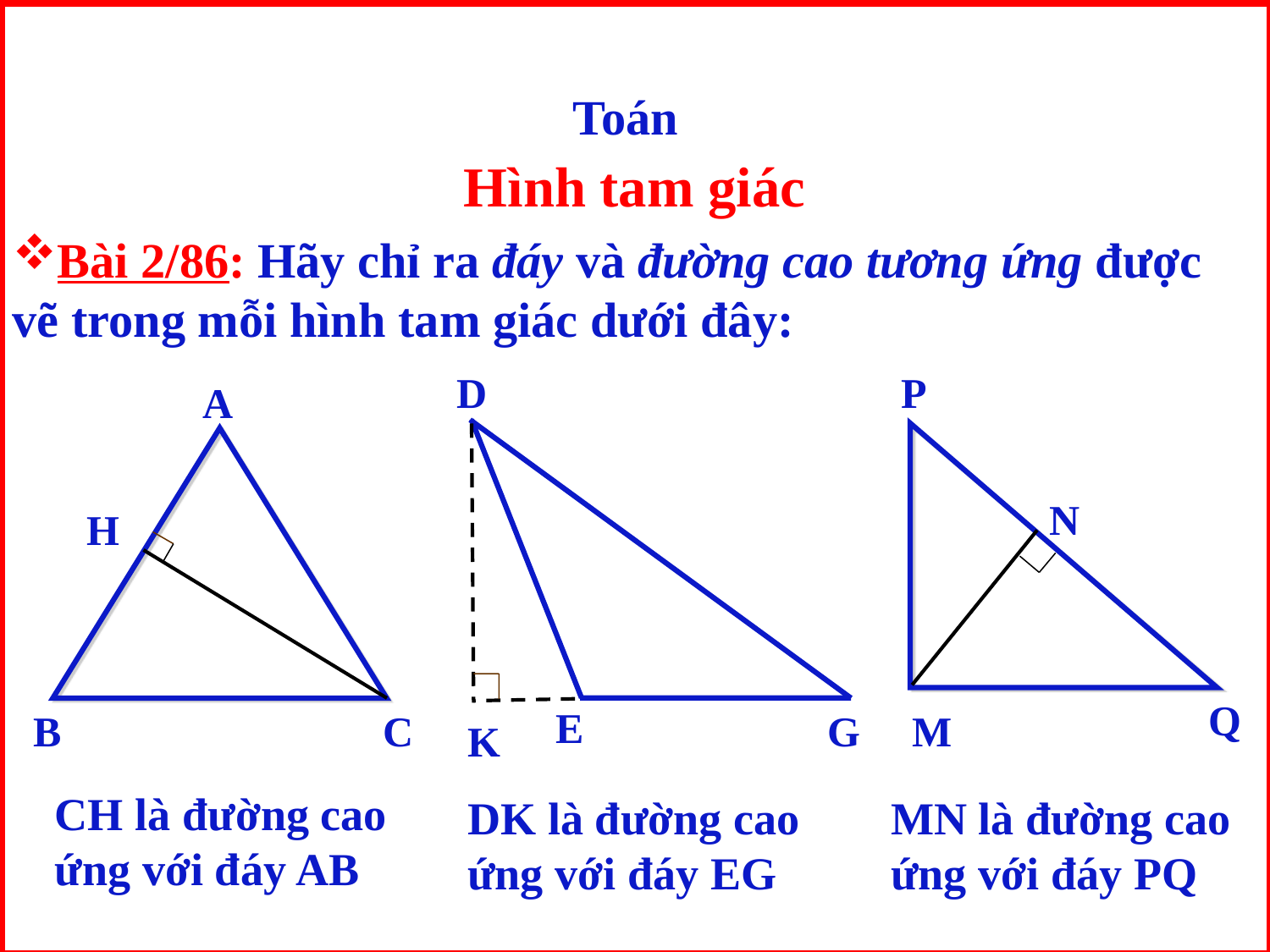

Toán
Hình tam giác
Bài 2/86: Hãy chỉ ra đáy và đường cao tương ứng được vẽ trong mỗi hình tam giác dưới đây:
D

E
G

P

Q
M
A

B
C
H

N

K
CH là đường cao ứng với đáy AB
DK là đường cao ứng với đáy EG
MN là đường cao ứng với đáy PQ